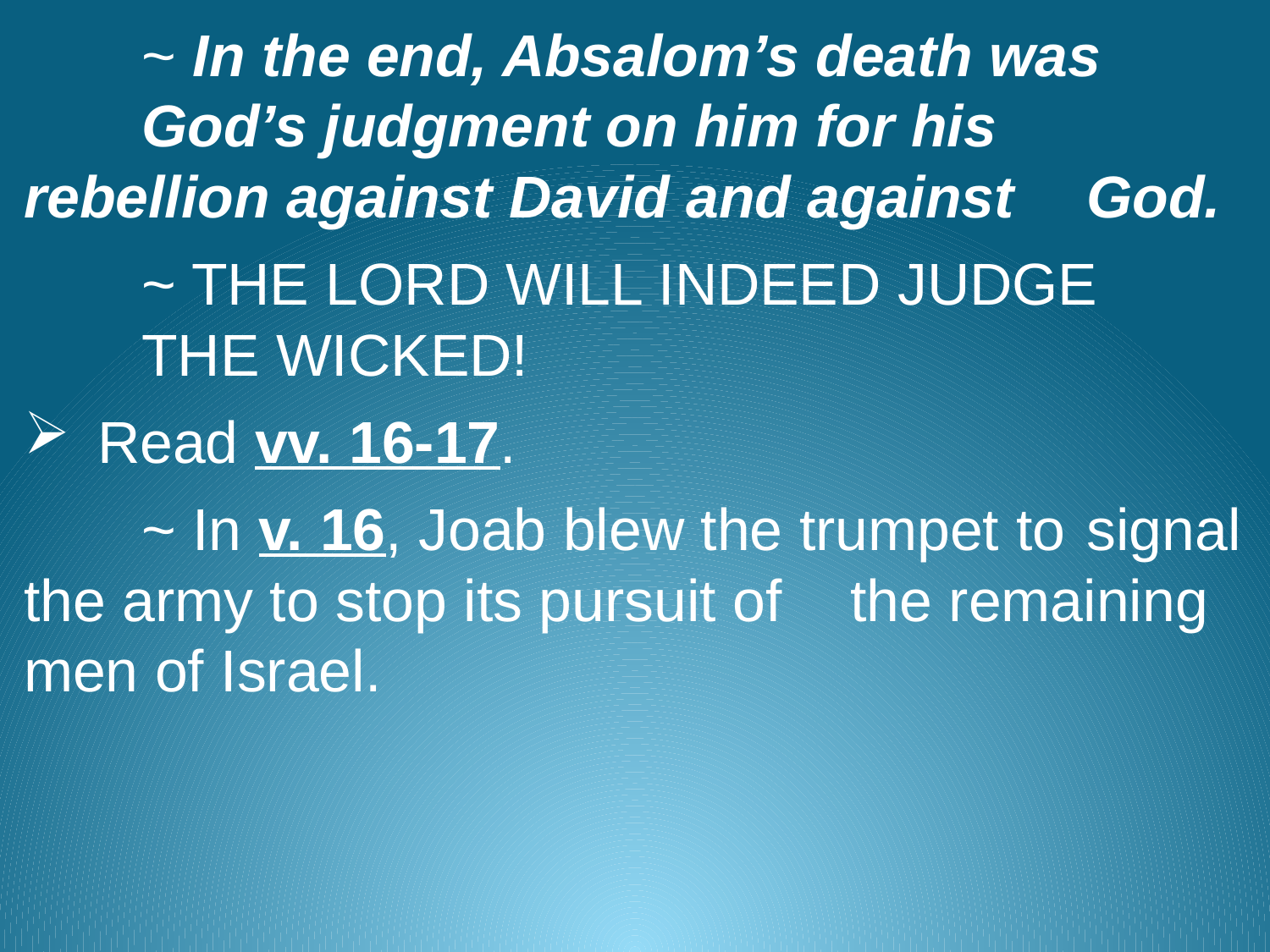

~ In the end, Absalom’s death was 					God’s judgment on him for his 						rebellion against David and against 				God.
		~ THE LORD WILL INDEED JUDGE 						THE WICKED!
Read vv. 16-17.
		~ In v. 16, Joab blew the trumpet to 						signal the army to stop its pursuit of 					the remaining men of Israel.